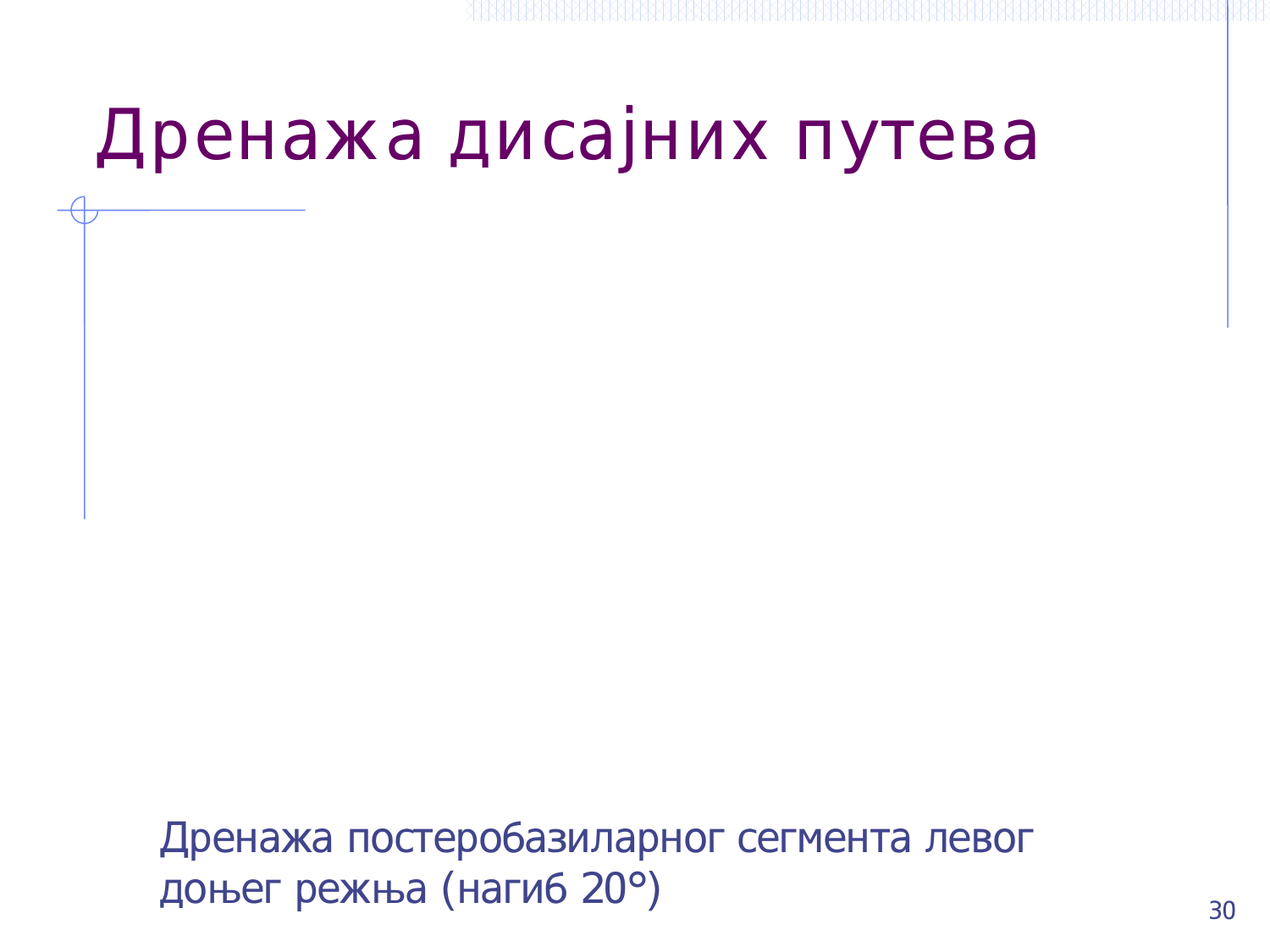

# Дренажа дисајних путева

Дренажа постеробазиларног сегмента левог доњег режња (нагиб 20°)
30